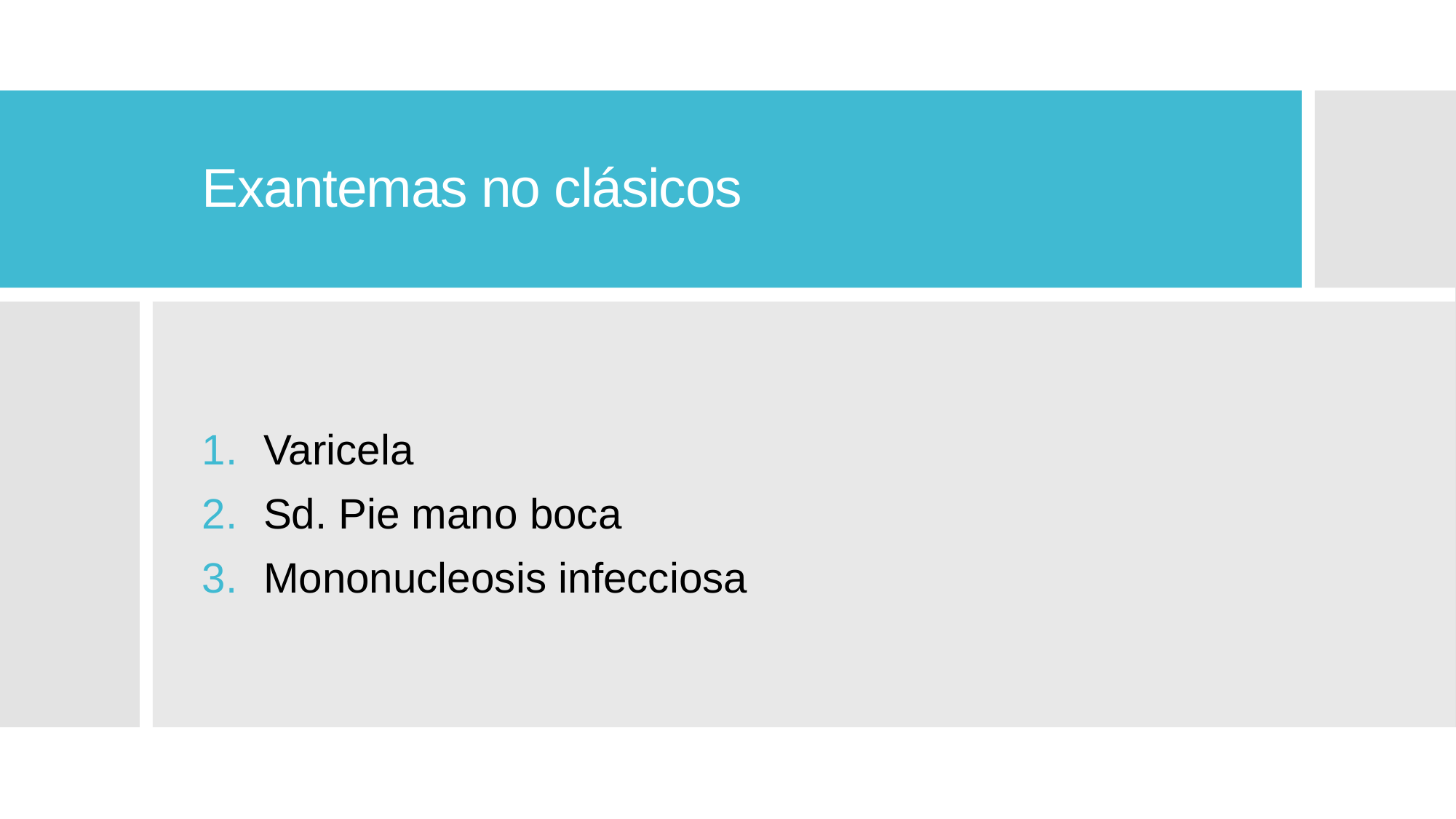

# Exantemas no clásicos

Varicela
Sd. Pie mano boca
Mononucleosis infecciosa